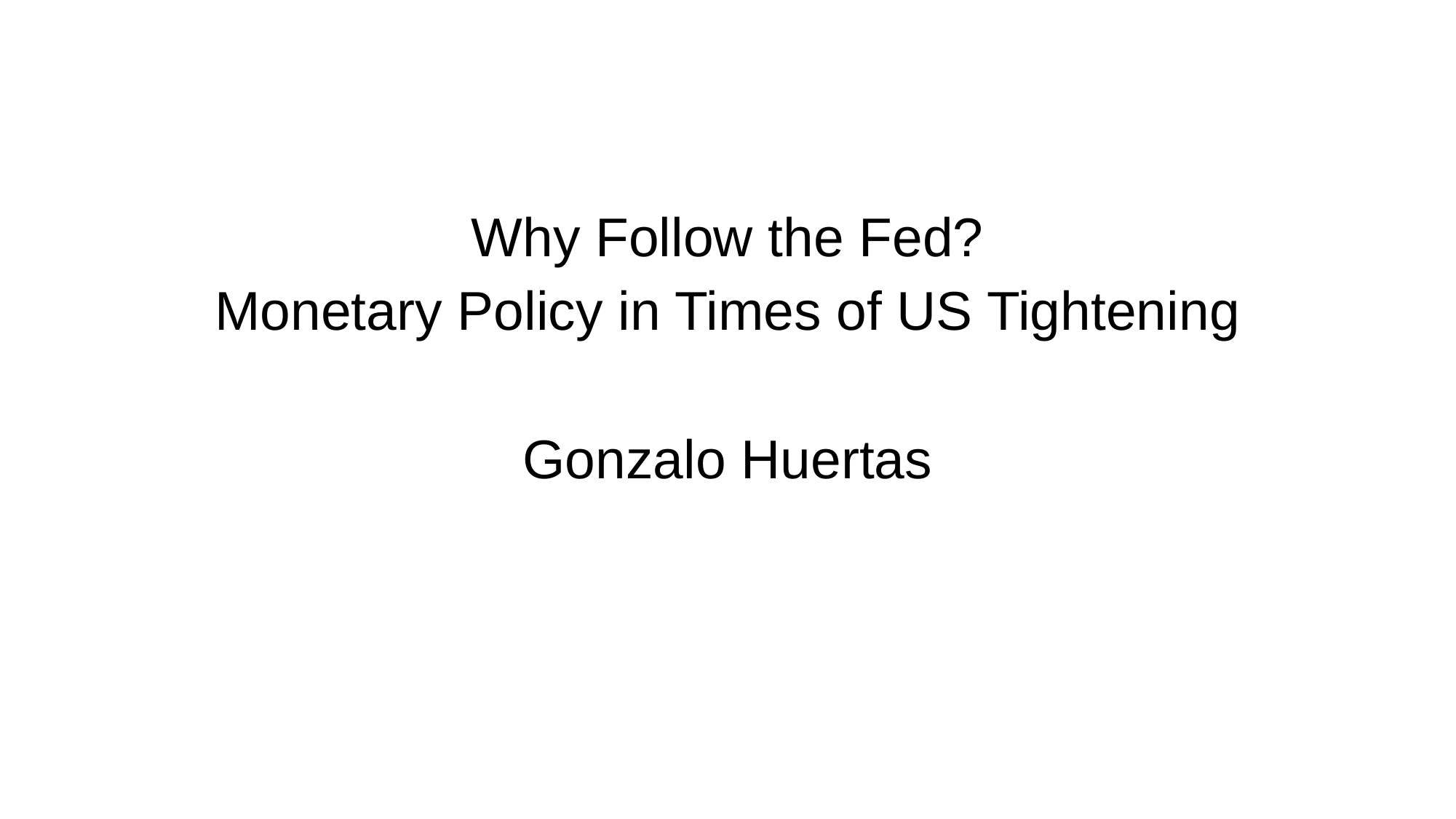

Why Follow the Fed?
Monetary Policy in Times of US Tightening

Gonzalo Huertas